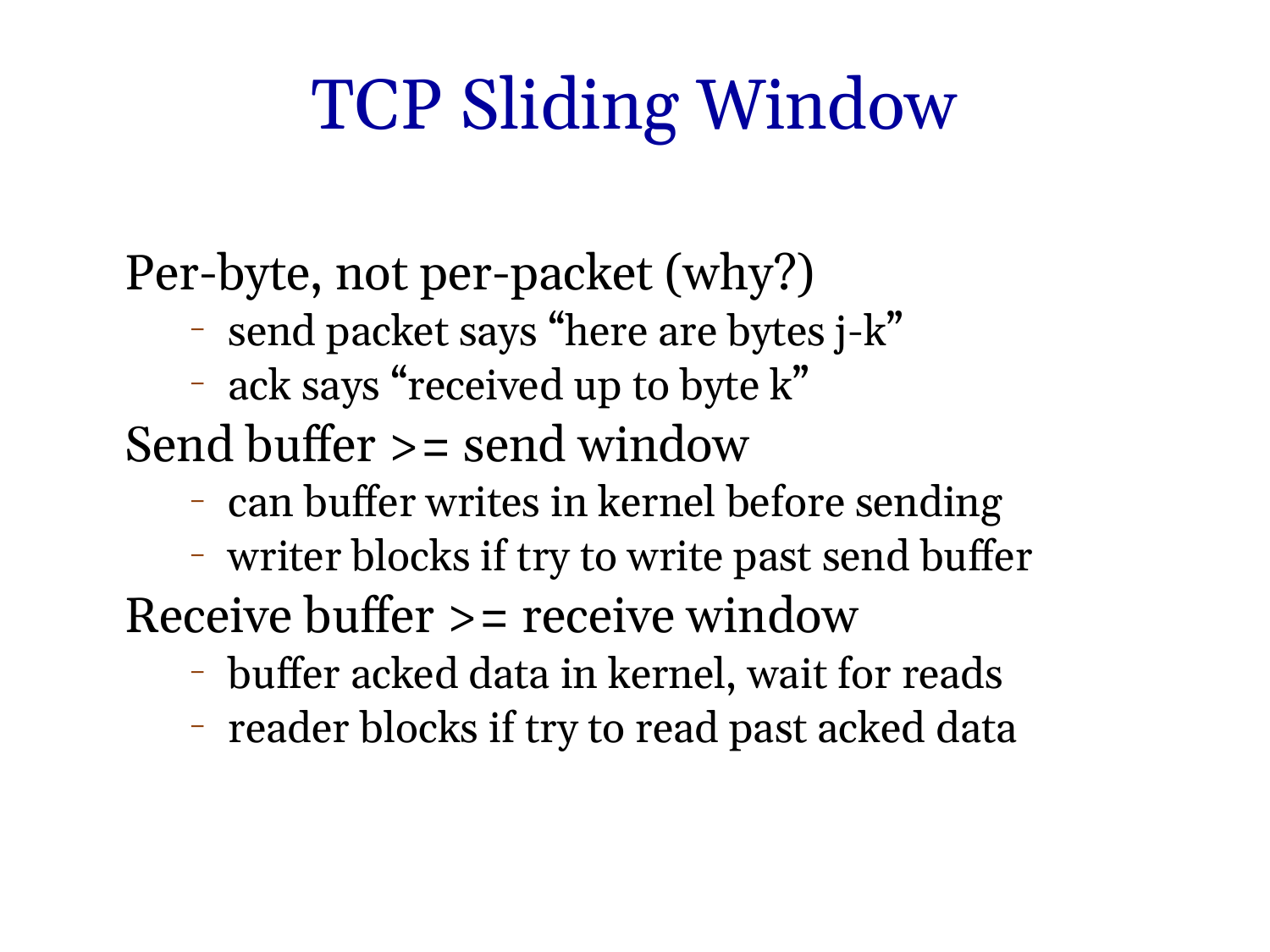

# TCP Sliding Window
Per-byte, not per-packet (why?)
send packet says “here are bytes j-k”
ack says “received up to byte k”
Send buffer >= send window
can buffer writes in kernel before sending
writer blocks if try to write past send buffer
Receive buffer >= receive window
buffer acked data in kernel, wait for reads
reader blocks if try to read past acked data